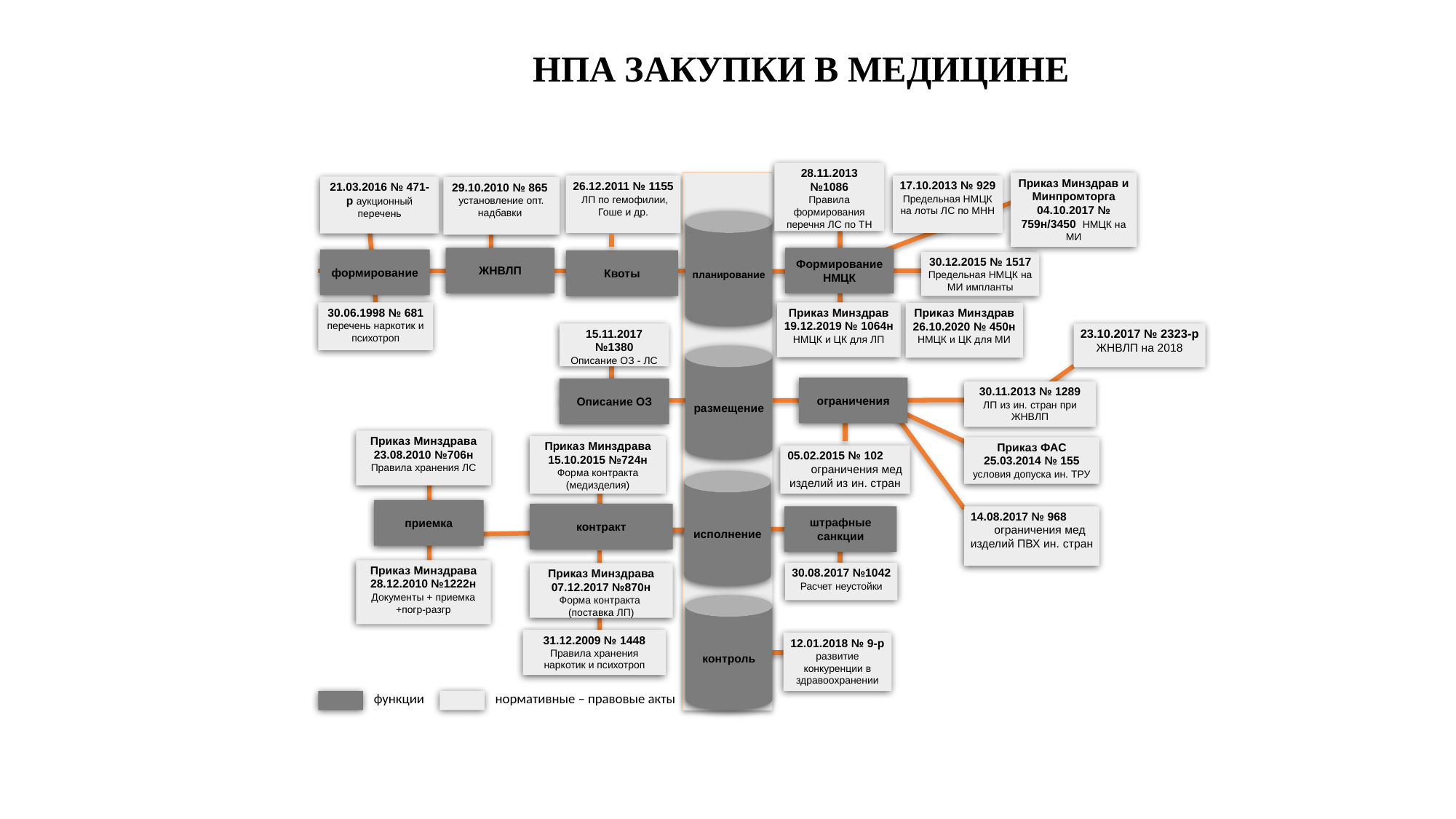

НПА ЗАКУПКИ В МЕДИЦИНЕ
28.11.2013 №1086
Правила формирования перечня ЛС по ТН

Приказ Минздрав и Минпромторга 04.10.2017 № 759н/3450  НМЦК на МИ
17.10.2013 № 929
Предельная НМЦК на лоты ЛС по МНН
26.12.2011 № 1155
 ЛП по гемофилии, Гоше и др.
21.03.2016 № 471-р аукционный перечень
29.10.2010 № 865
установление опт. надбавки
планирование
ЖНВЛП

Формирование НМЦК

формирование

Квоты
30.12.2015 № 1517
Предельная НМЦК на МИ импланты
Приказ Минздрав 19.12.2019 № 1064н НМЦК и ЦК для ЛП
30.06.1998 № 681 перечень наркотик и психотроп
Приказ Минздрав 26.10.2020 № 450н НМЦК и ЦК для МИ
15.11.2017 №1380
Описание ОЗ - ЛС
23.10.2017 № 2323-р
ЖНВЛП на 2018
размещение
ограничения
Описание ОЗ
30.11.2013 № 1289
ЛП из ин. стран при ЖНВЛП
Приказ Минздрава 23.08.2010 №706н
Правила хранения ЛС
Приказ Минздрава 15.10.2015 №724н
Форма контракта (медизделия)
Приказ ФАС 25.03.2014 № 155 условия допуска ин. ТРУ
05.02.2015 № 102              ограничения мед изделий из ин. стран
исполнение
приемка
контракт
14.08.2017 № 968              ограничения мед изделий ПВХ ин. стран
штрафные санкции
Приказ Минздрава 28.12.2010 №1222н
Документы + приемка +погр-разгр
30.08.2017 №1042
Расчет неустойки
Приказ Минздрава 07.12.2017 №870н
Форма контракта
(поставка ЛП)
контроль
31.12.2009 № 1448
Правила хранения наркотик и психотроп
12.01.2018 № 9-р развитие конкуренции в здравоохранении
функции
нормативные – правовые акты

19